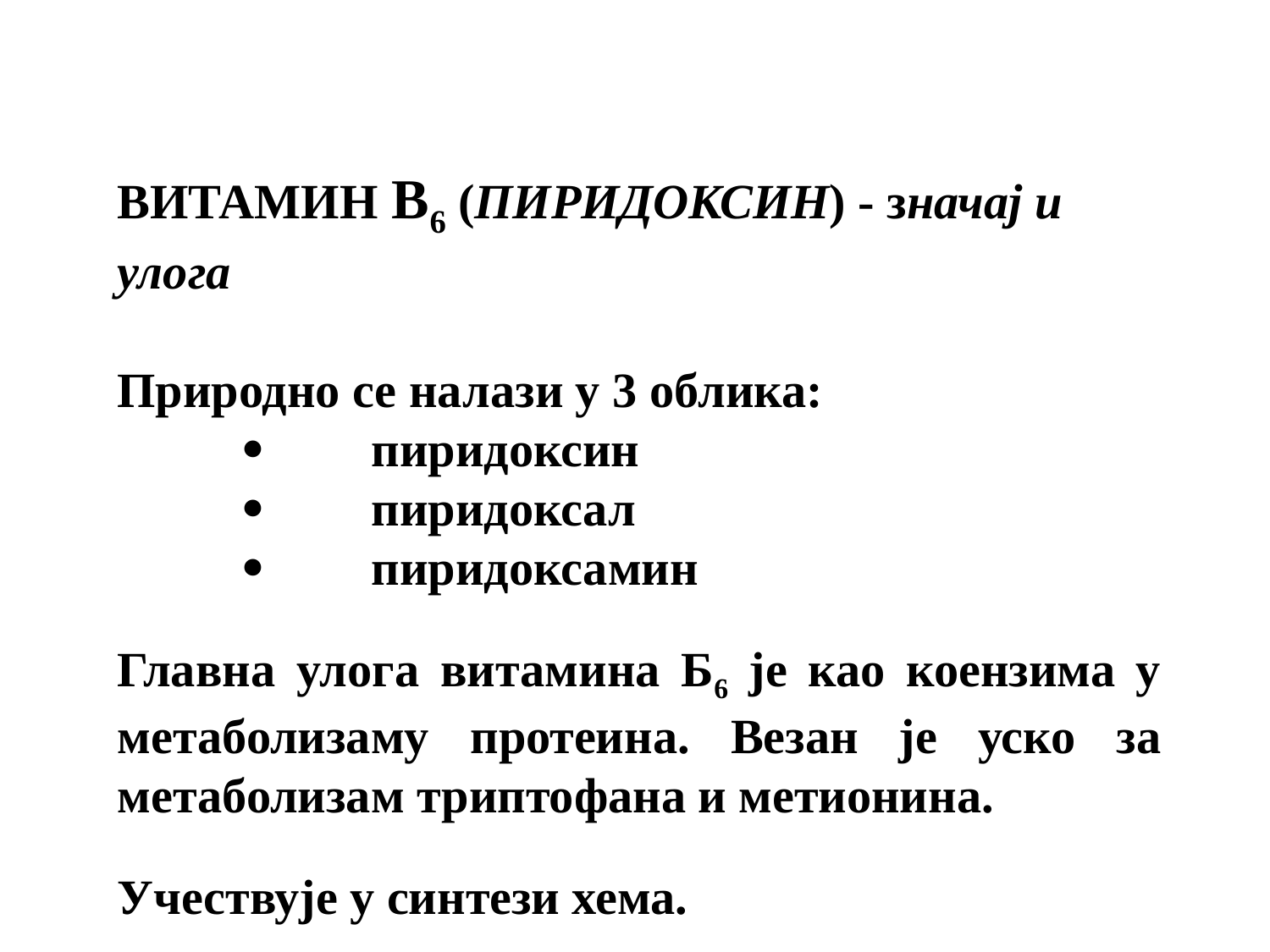

ВИТАМИН B6 (ПИРИДОКСИН) - значај и улога

Природно се налази у 3 облика:
•	пиридоксин
•	пиридоксал
•	пиридоксамин

Главна улога витамина Б6 је као коензима у метаболизаму протеина. Везан је уско за метаболизам триптофана и метионина.

Учествује у синтези хема.